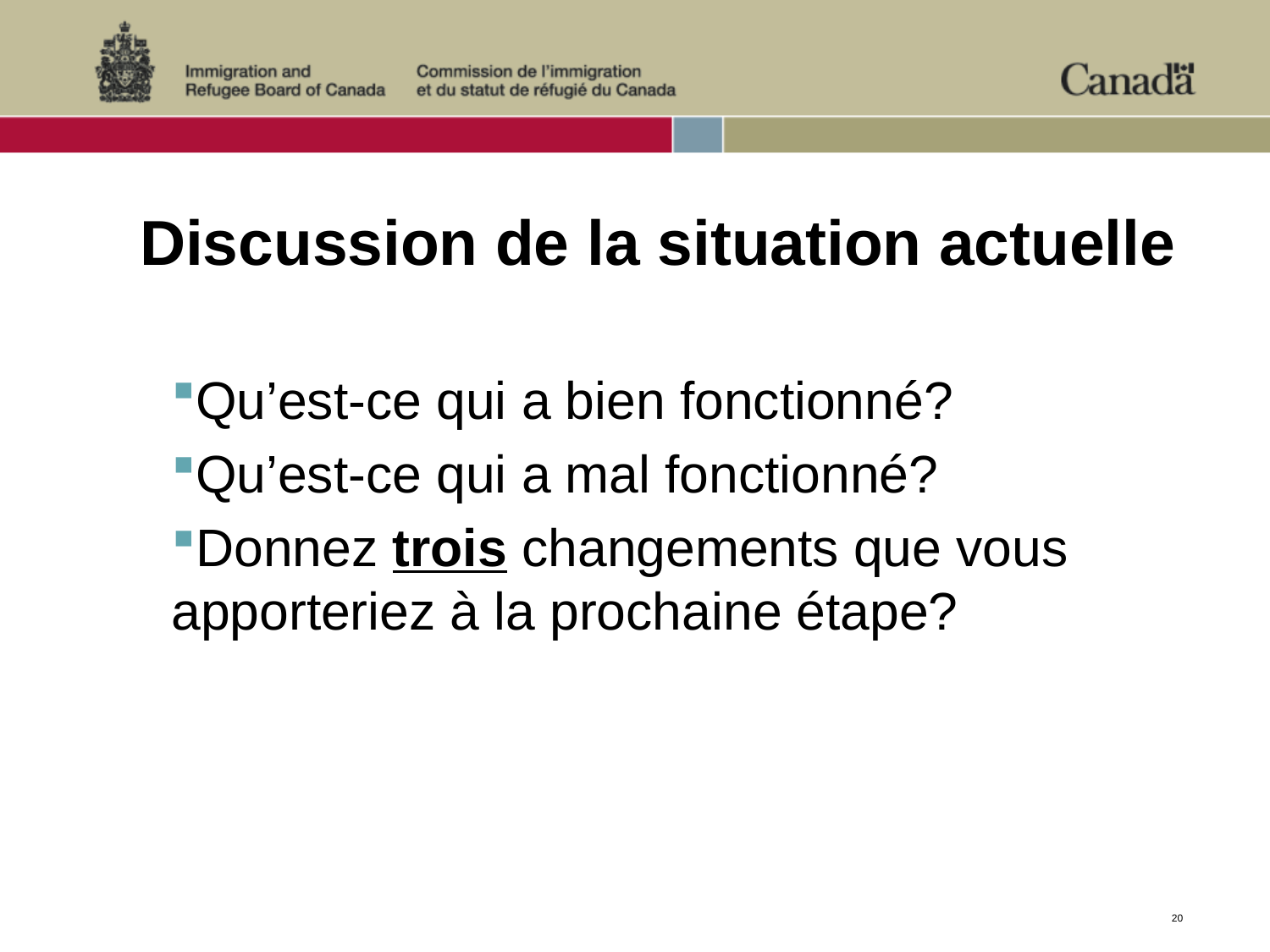

Discussion de la situation actuelle
Qu’est-ce qui a bien fonctionné?
Qu’est-ce qui a mal fonctionné?
Donnez trois changements que vous apporteriez à la prochaine étape?
20